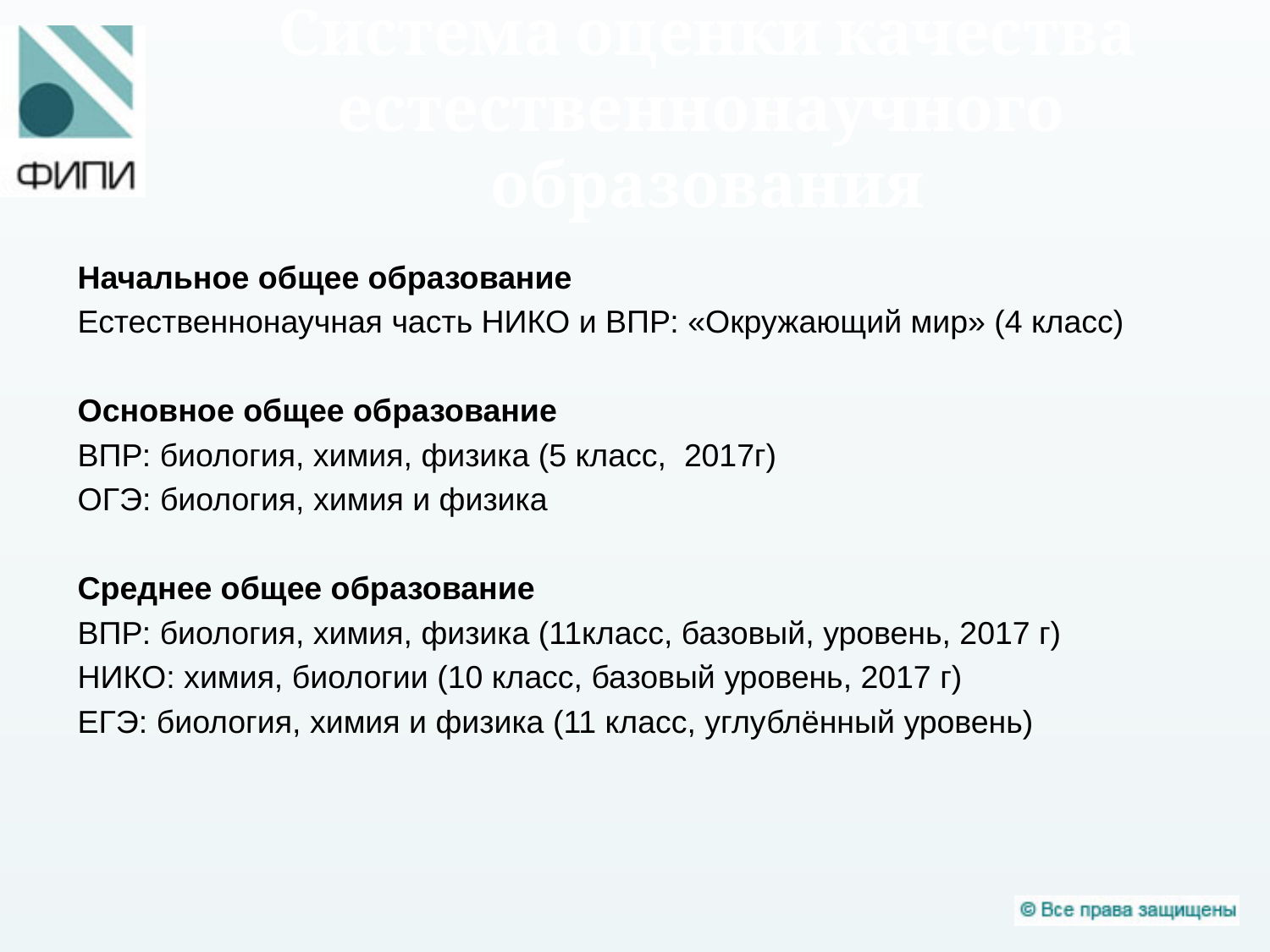

# Система оценки качества естественнонаучного  образования

Начальное общее образование
Естественнонаучная часть НИКО и ВПР: «Окружающий мир» (4 класс)

Основное общее образование
ВПР: биология, химия, физика (5 класс,  2017г)
ОГЭ: биология, химия и физика

Среднее общее образование
ВПР: биология, химия, физика (11класс, базовый, уровень, 2017 г)
НИКО: химия, биологии (10 класс, базовый уровень, 2017 г)
ЕГЭ: биология, химия и физика (11 класс, углублённый уровень)